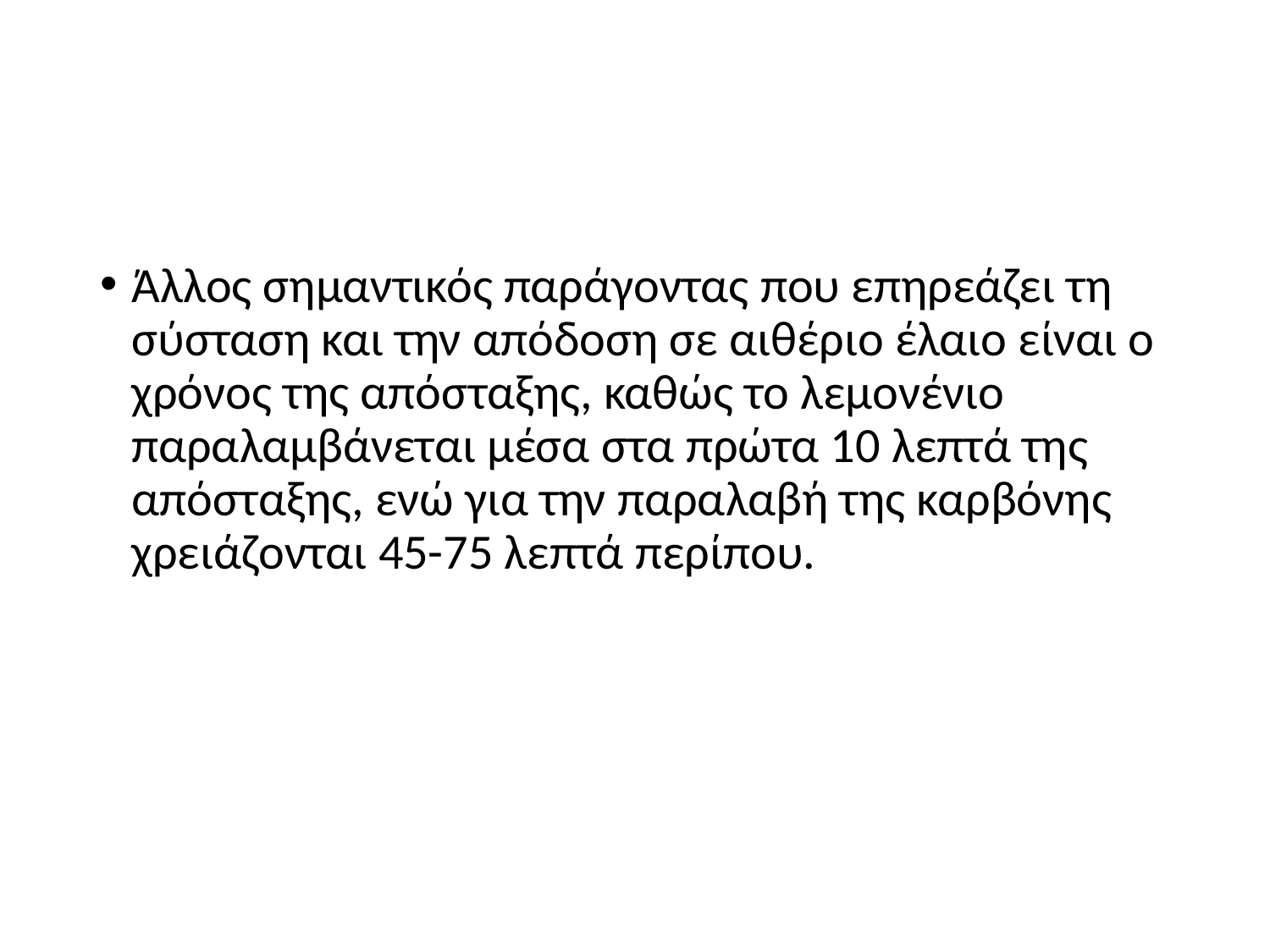

#
Άλλος σημαντικός παράγοντας που επηρεάζει τη σύσταση και την απόδοση σε αιθέριο έλαιο είναι ο χρόνος της απόσταξης, καθώς το λεμονένιο παραλαμβάνεται μέσα στα πρώτα 10 λεπτά της απόσταξης, ενώ για την παραλαβή της καρβόνης χρειάζονται 45-75 λεπτά περίπου.